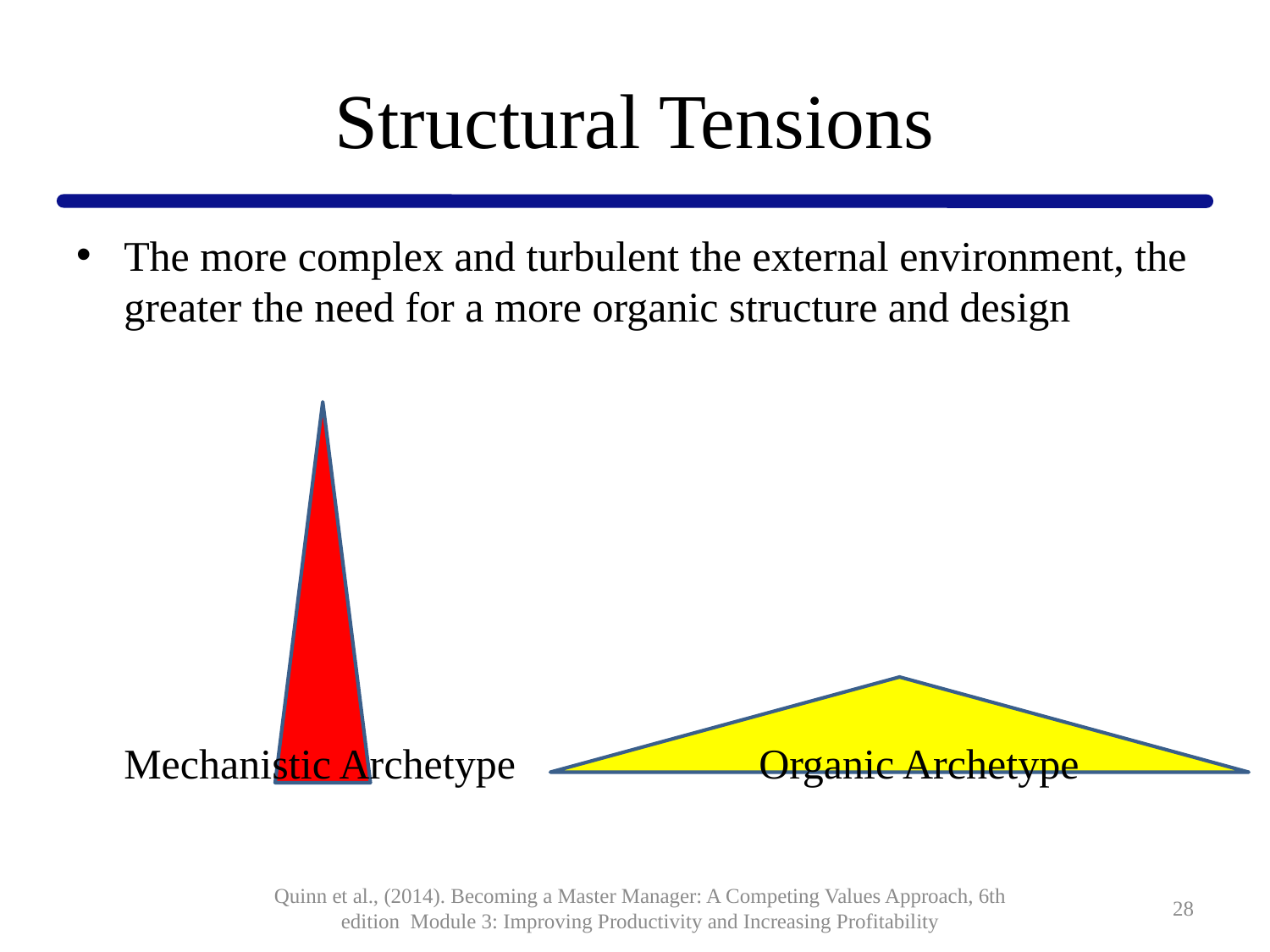

# Structural Tensions
The more complex and turbulent the external environment, the greater the need for a more organic structure and design
Mechanistic Archetype		Organic Archetype

Quinn et al., (2014). Becoming a Master Manager: A Competing Values Approach, 6th edition  Module 3: Improving Productivity and Increasing Profitability
28